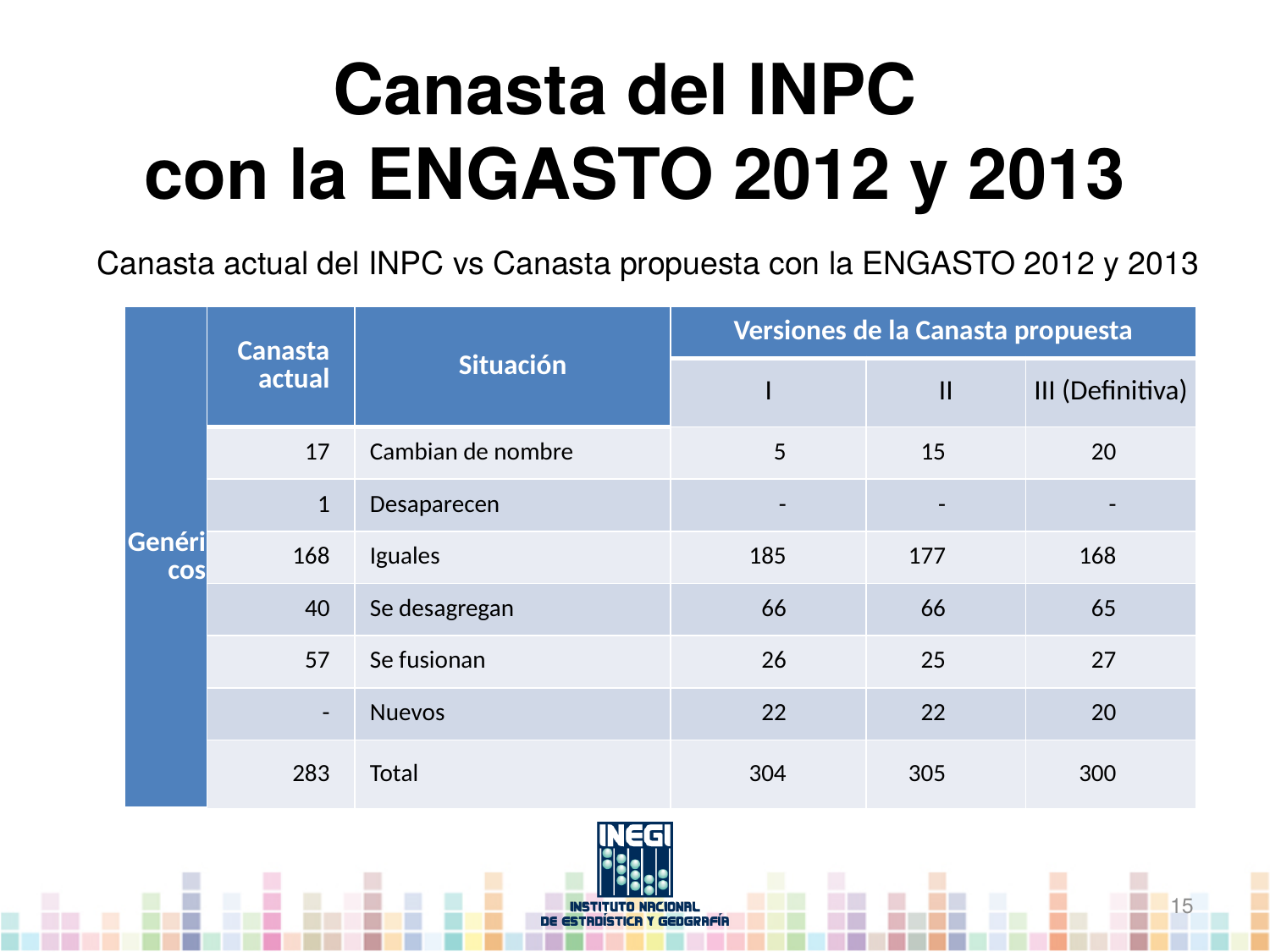

Canasta del INPC
con la ENGASTO 2012 y 2013
Canasta actual del INPC vs Canasta propuesta con la ENGASTO 2012 y 2013
| Genéricos | Canasta actual | Situación | Versiones de la Canasta propuesta |  |  |
| --- | --- | --- | --- | --- | --- |
|  |  |  | I | II | III (Definitiva) |
|  | 17 | Cambian de nombre | 5 | 15 | 20 |
|  | 1 | Desaparecen | - | - | - |
|  | 168 | Iguales | 185 | 177 | 168 |
|  | 40 | Se desagregan | 66 | 66 | 65 |
|  | 57 | Se fusionan | 26 | 25 | 27 |
|  | - | Nuevos | 22 | 22 | 20 |
|  | 283 | Total | 304 | 305 | 300 |
15